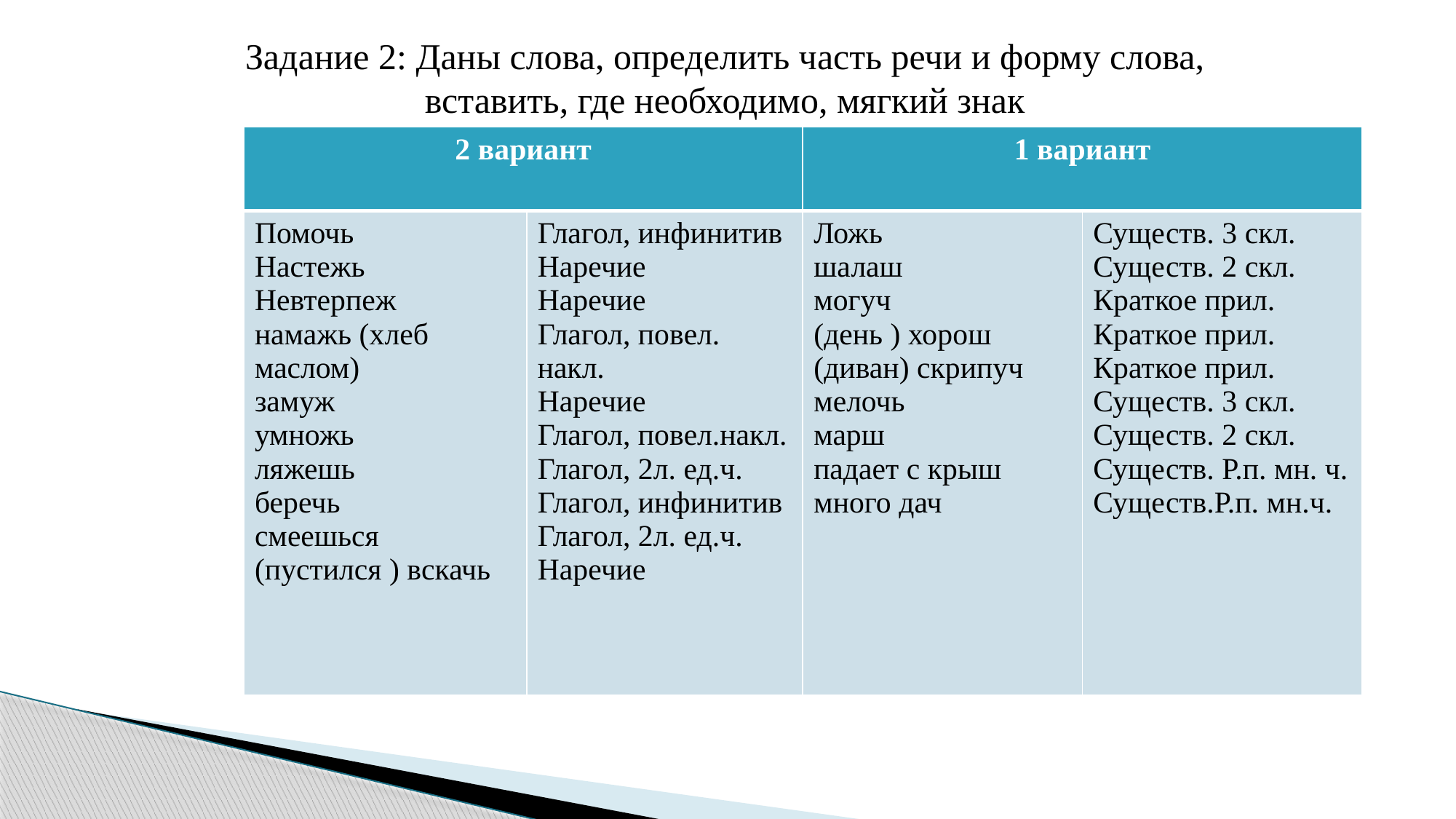

Задание 2: Даны слова, определить часть речи и форму слова,
вставить, где необходимо, мягкий знак
| 2 вариант |  | 1 вариант |  |
| --- | --- | --- | --- |
| Помочь Настежь Невтерпеж намажь (хлеб маслом) замуж умножь ляжешь беречь смеешься (пустился ) вскачь | Глагол, инфинитив Наречие Наречие Глагол, повел. накл. Наречие Глагол, повел.накл. Глагол, 2л. ед.ч. Глагол, инфинитив Глагол, 2л. ед.ч. Наречие | Ложь шалаш могуч (день ) хорош (диван) скрипуч мелочь марш падает с крыш много дач | Существ. 3 скл. Существ. 2 скл. Краткое прил. Краткое прил. Краткое прил. Существ. 3 скл. Существ. 2 скл. Существ. Р.п. мн. ч. Существ.Р.п. мн.ч. |